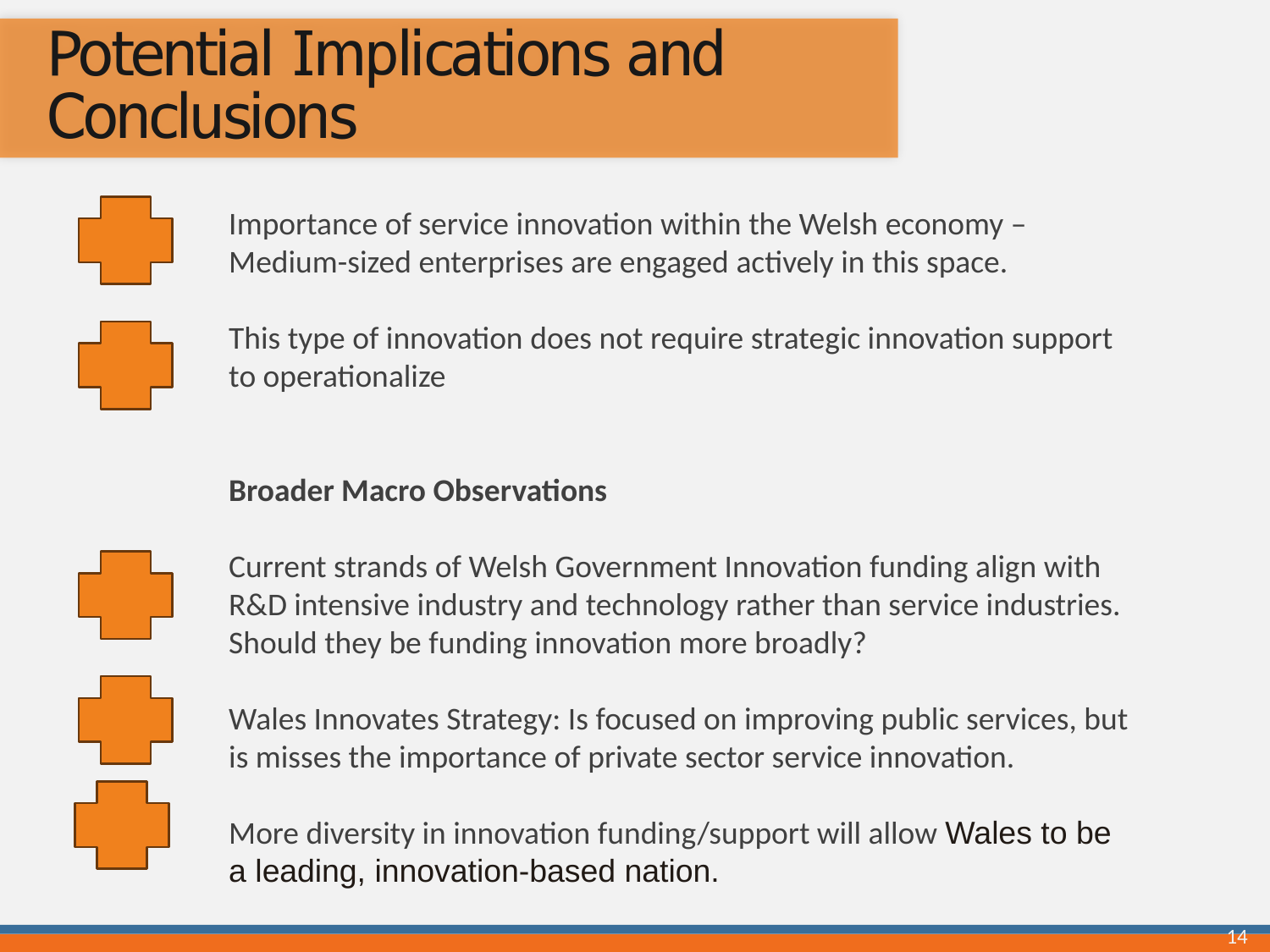

# Potential Implications and Conclusions

Importance of service innovation within the Welsh economy – Medium-sized enterprises are engaged actively in this space.

This type of innovation does not require strategic innovation support to operationalize

Broader Macro Observations

Current strands of Welsh Government Innovation funding align with R&D intensive industry and technology rather than service industries.
Should they be funding innovation more broadly?

Wales Innovates Strategy: Is focused on improving public services, but is misses the importance of private sector service innovation.

More diversity in innovation funding/support will allow Wales to be a leading, innovation-based nation.

14